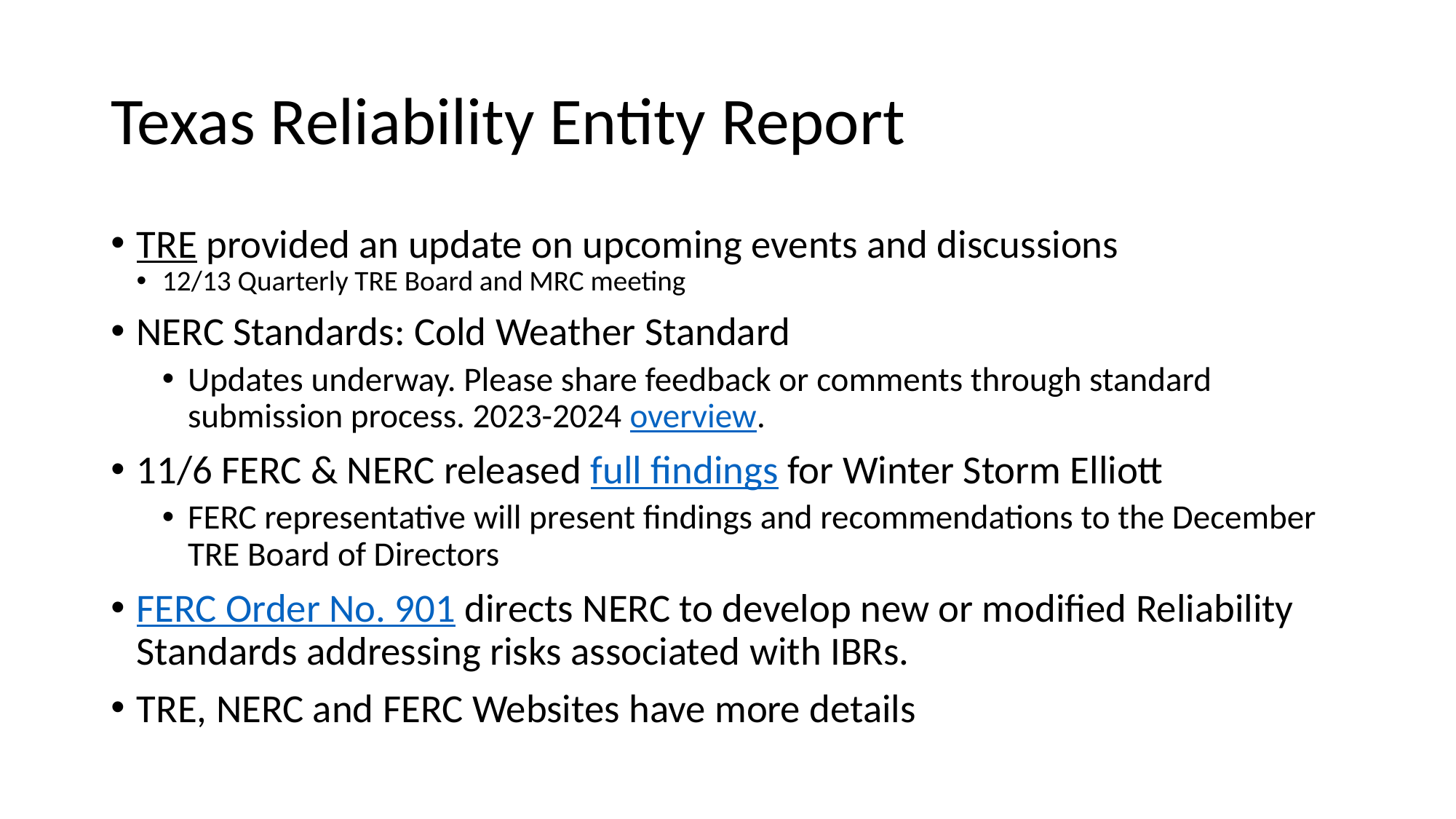

# Texas Reliability Entity Report
TRE provided an update on upcoming events and discussions
12/13 Quarterly TRE Board and MRC meeting
NERC Standards: Cold Weather Standard
Updates underway. Please share feedback or comments through standard submission process. 2023-2024 overview.
11/6 FERC & NERC released full findings for Winter Storm Elliott
FERC representative will present findings and recommendations to the December TRE Board of Directors
FERC Order No. 901 directs NERC to develop new or modified Reliability Standards addressing risks associated with IBRs.
TRE, NERC and FERC Websites have more details